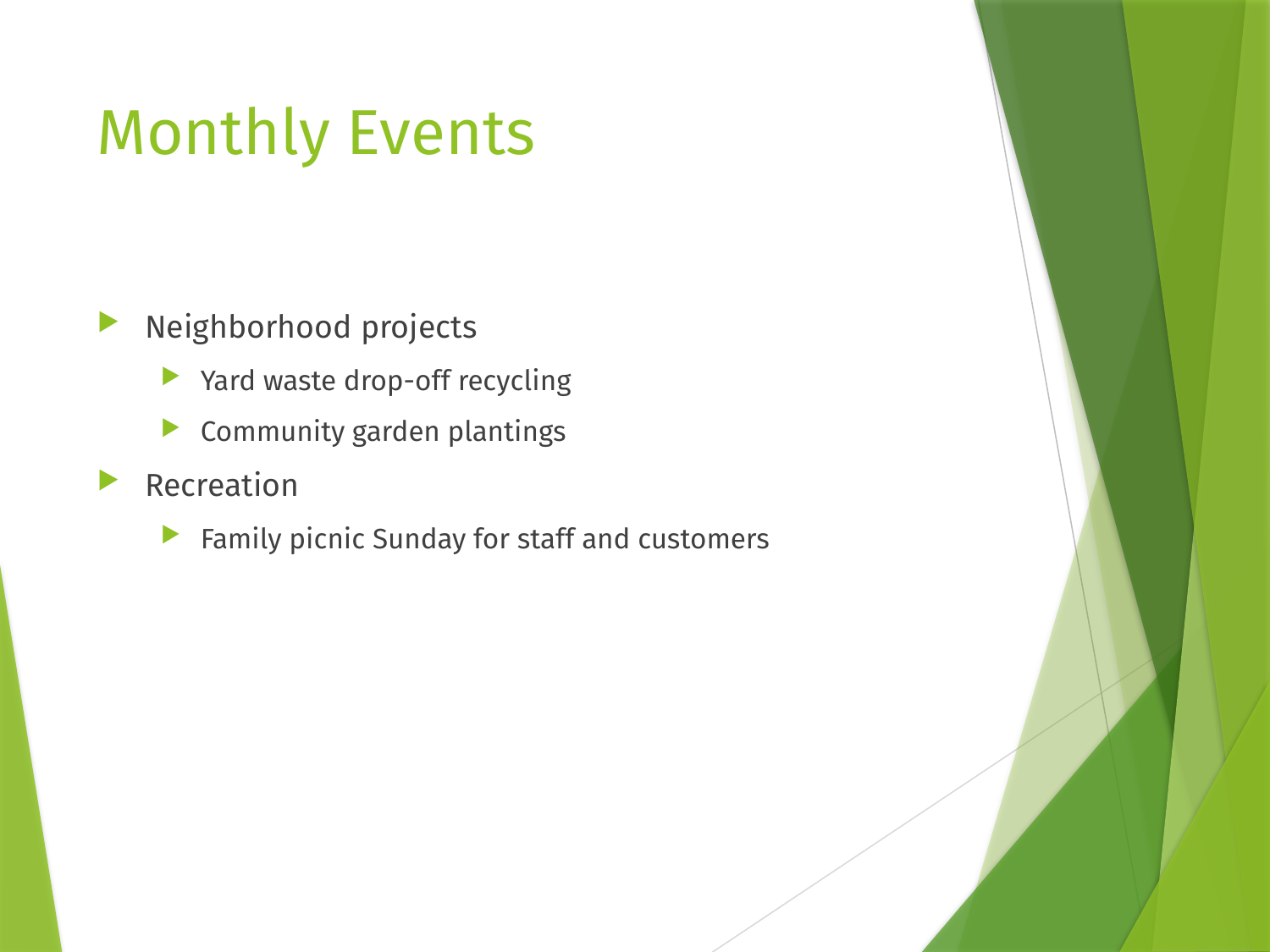

# Monthly Events
Neighborhood projects
Yard waste drop-off recycling
Community garden plantings
Recreation
Family picnic Sunday for staff and customers